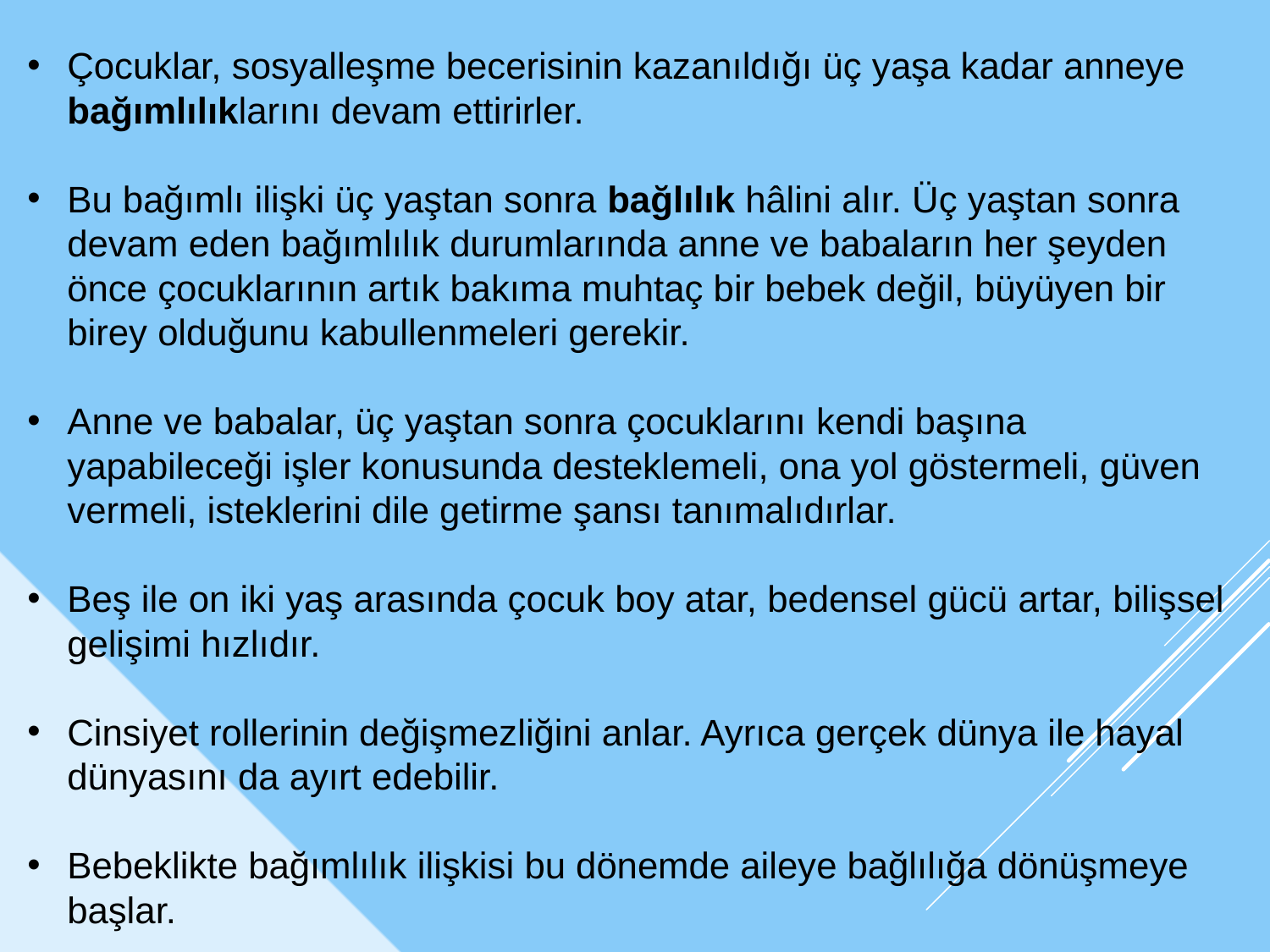

Çocuklar, sosyalleşme becerisinin kazanıldığı üç yaşa kadar anneye bağımlılıklarını devam ettirirler.

Bu bağımlı ilişki üç yaştan sonra bağlılık hâlini alır. Üç yaştan sonra devam eden bağımlılık durumlarında anne ve babaların her şeyden önce çocuklarının artık bakıma muhtaç bir bebek değil, büyüyen bir birey olduğunu kabullenmeleri gerekir.

Anne ve babalar, üç yaştan sonra çocuklarını kendi başına yapabileceği işler konusunda desteklemeli, ona yol göstermeli, güven vermeli, isteklerini dile getirme şansı tanımalıdırlar.

Beş ile on iki yaş arasında çocuk boy atar, bedensel gücü artar, bilişsel gelişimi hızlıdır.

Cinsiyet rollerinin değişmezliğini anlar. Ayrıca gerçek dünya ile hayal dünyasını da ayırt edebilir.

Bebeklikte bağımlılık ilişkisi bu dönemde aileye bağlılığa dönüşmeye başlar.